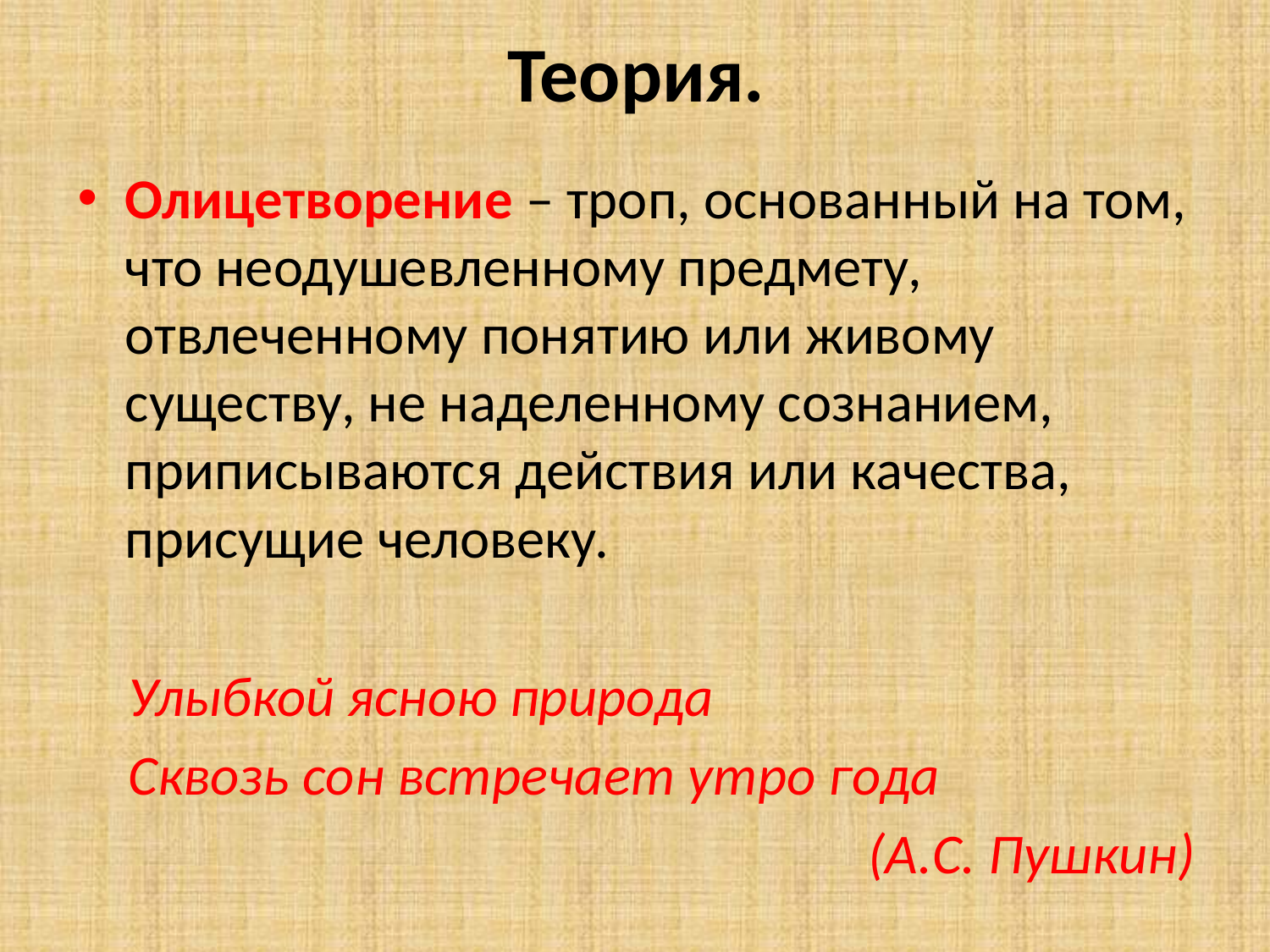

# Теория.
Олицетворение – троп, основанный на том, что неодушевленному предмету, отвлеченному понятию или живому существу, не наделенному сознанием, приписываются действия или качества, присущие человеку.

    Улыбкой ясною природа
    Сквозь сон встречает утро года
(А.С. Пушкин)